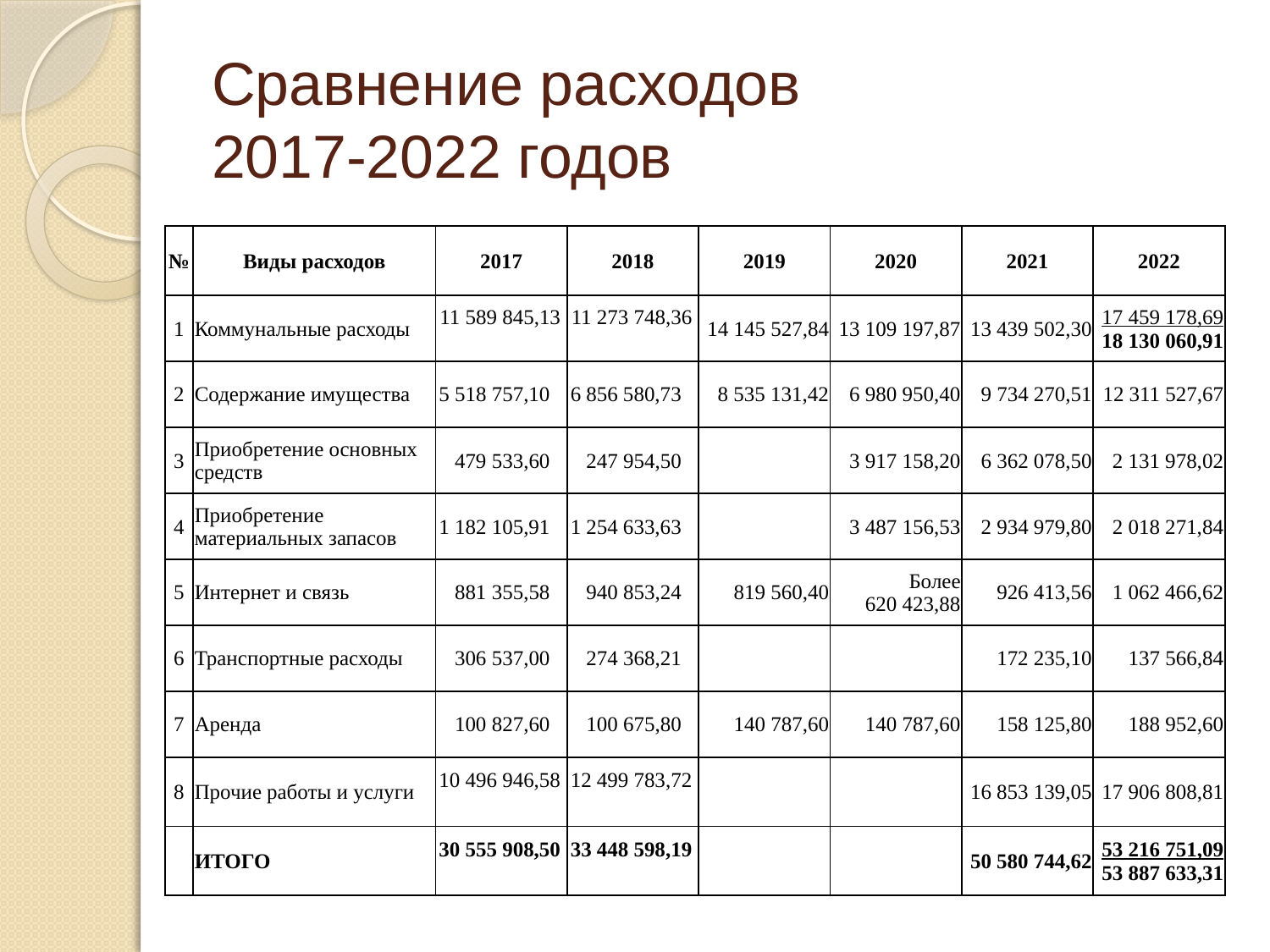

# Сравнение расходов 2017-2022 годов
| № | Виды расходов | 2017 | 2018 | 2019 | 2020 | 2021 | 2022 |
| --- | --- | --- | --- | --- | --- | --- | --- |
| 1 | Коммунальные расходы | 11 589 845,13 | 11 273 748,36 | 14 145 527,84 | 13 109 197,87 | 13 439 502,30 | 17 459 178,69 18 130 060,91 |
| 2 | Содержание имущества | 5 518 757,10 | 6 856 580,73 | 8 535 131,42 | 6 980 950,40 | 9 734 270,51 | 12 311 527,67 |
| 3 | Приобретение основных средств | 479 533,60 | 247 954,50 |  | 3 917 158,20 | 6 362 078,50 | 2 131 978,02 |
| 4 | Приобретение материальных запасов | 1 182 105,91 | 1 254 633,63 |  | 3 487 156,53 | 2 934 979,80 | 2 018 271,84 |
| 5 | Интернет и связь | 881 355,58 | 940 853,24 | 819 560,40 | Более 620 423,88 | 926 413,56 | 1 062 466,62 |
| 6 | Транспортные расходы | 306 537,00 | 274 368,21 |  |  | 172 235,10 | 137 566,84 |
| 7 | Аренда | 100 827,60 | 100 675,80 | 140 787,60 | 140 787,60 | 158 125,80 | 188 952,60 |
| 8 | Прочие работы и услуги | 10 496 946,58 | 12 499 783,72 |  |  | 16 853 139,05 | 17 906 808,81 |
|  | ИТОГО | 30 555 908,50 | 33 448 598,19 |  |  | 50 580 744,62 | 53 216 751,09 53 887 633,31 |